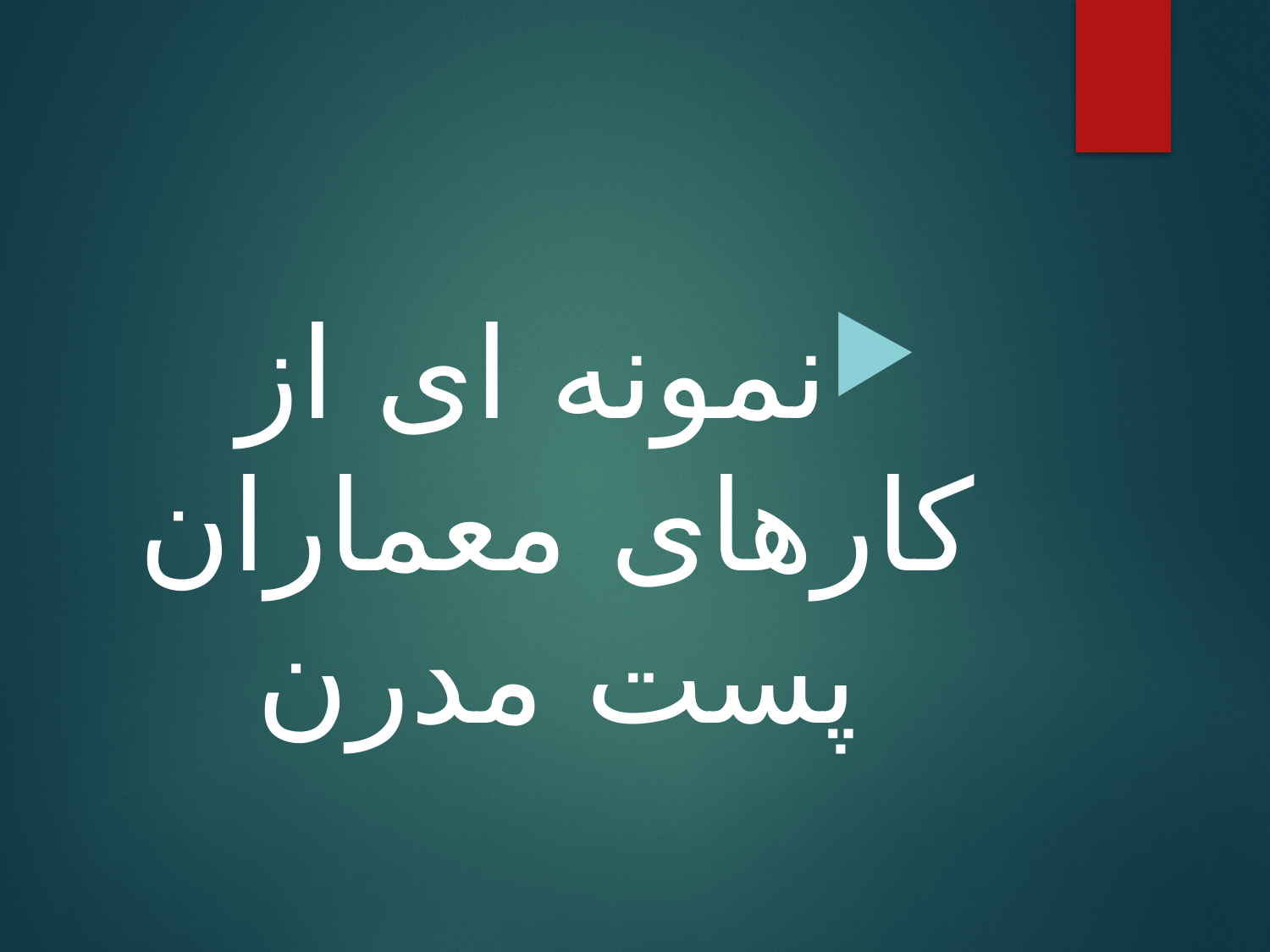

نمونه ای از کارهای معماران پست مدرن